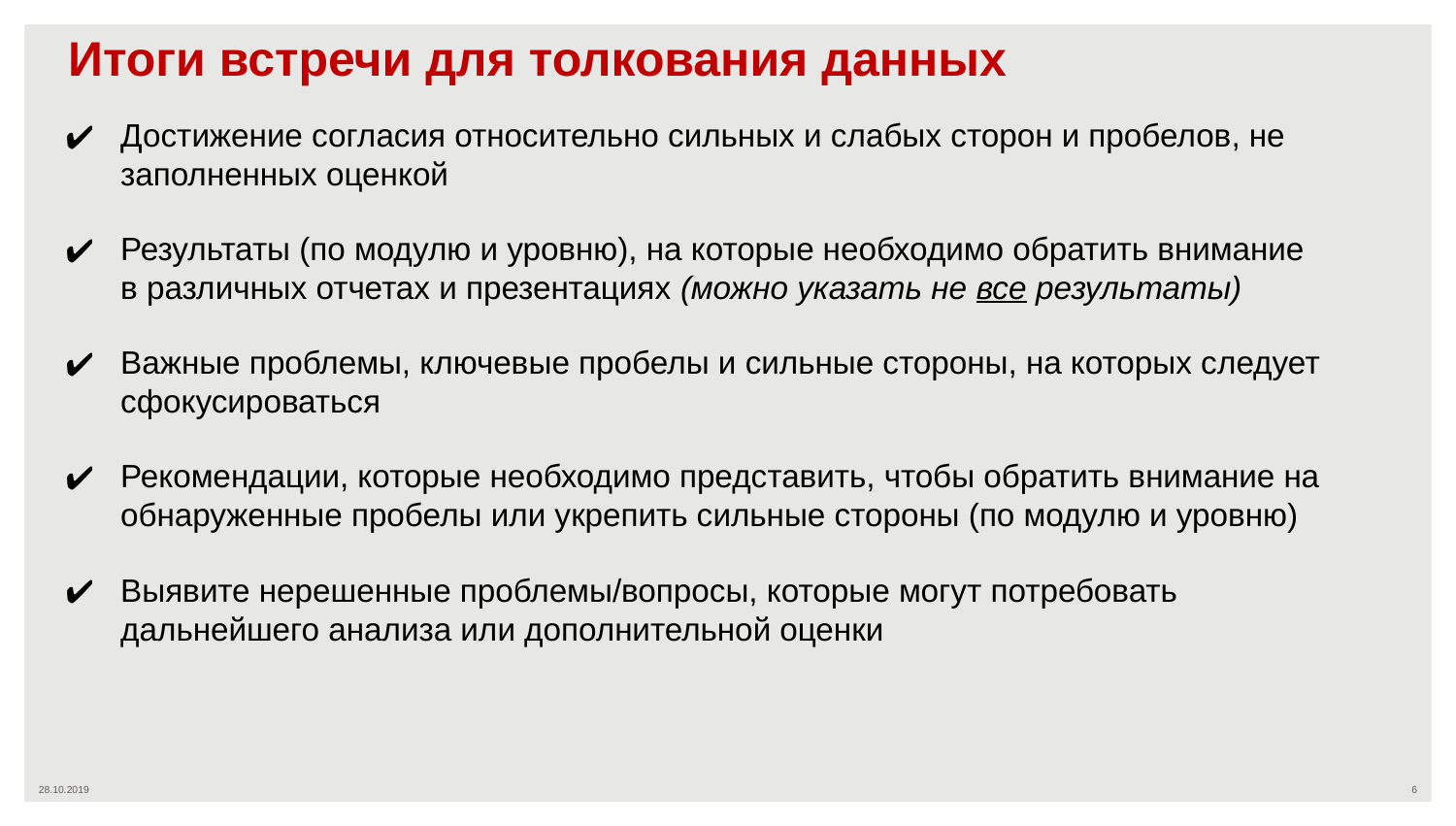

Итоги встречи для толкования данных
Достижение согласия относительно сильных и слабых сторон и пробелов, не заполненных оценкой
Результаты (по модулю и уровню), на которые необходимо обратить внимание в различных отчетах и презентациях (можно указать не все результаты)
Важные проблемы, ключевые пробелы и сильные стороны, на которых следует сфокусироваться
Рекомендации, которые необходимо представить, чтобы обратить внимание на обнаруженные пробелы или укрепить сильные стороны (по модулю и уровню)
Выявите нерешенные проблемы/вопросы, которые могут потребовать дальнейшего анализа или дополнительной оценки
28.10.2019
6